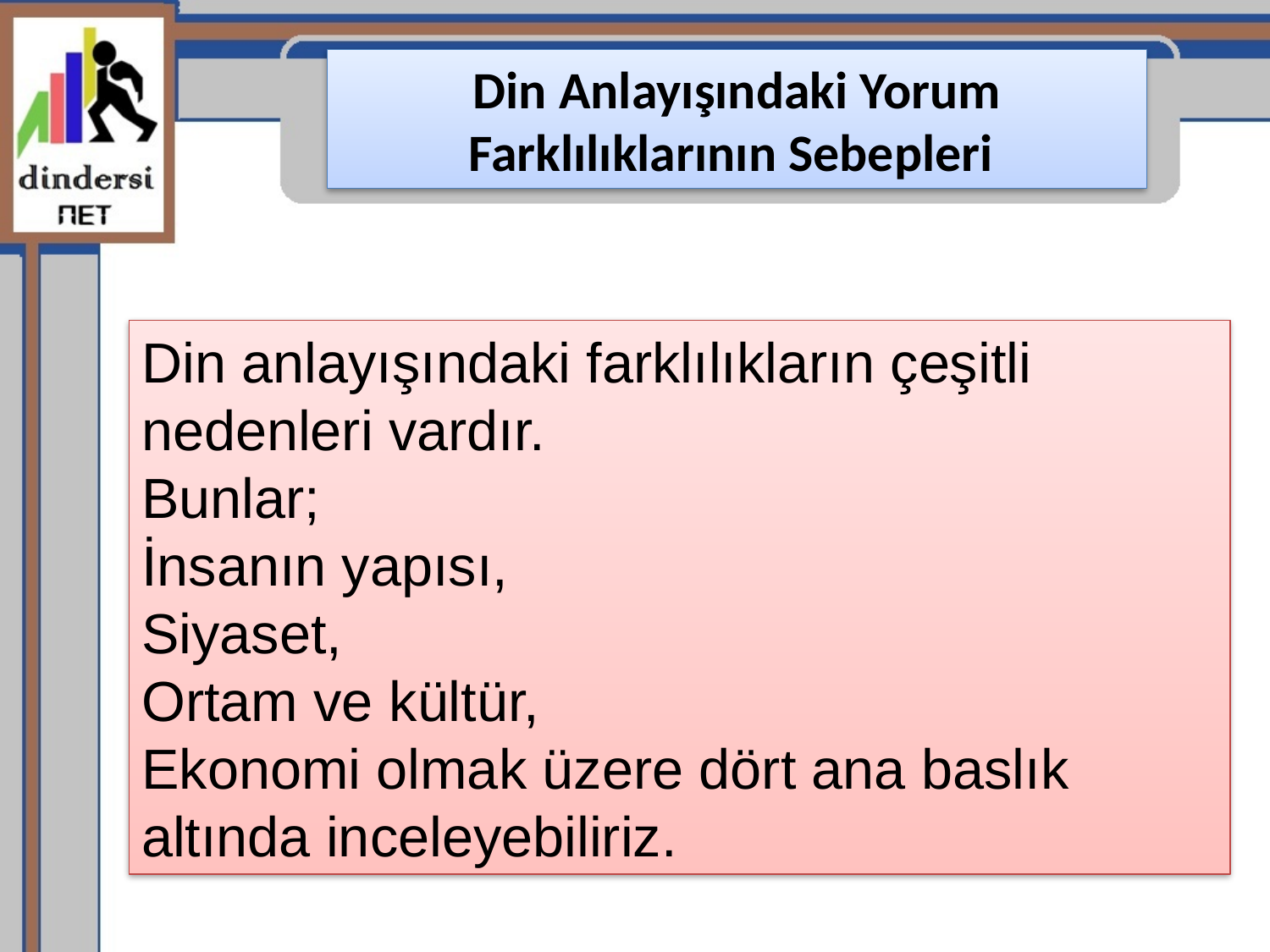

Din Anlayışındaki Yorum Farklılıklarının Sebepleri

Din anlayışındaki farklılıkların çeşitli nedenleri vardır.
Bunlar;
İnsanın yapısı,
Siyaset,
Ortam ve kültür,
Ekonomi olmak üzere dört ana baslık altında inceleyebiliriz.